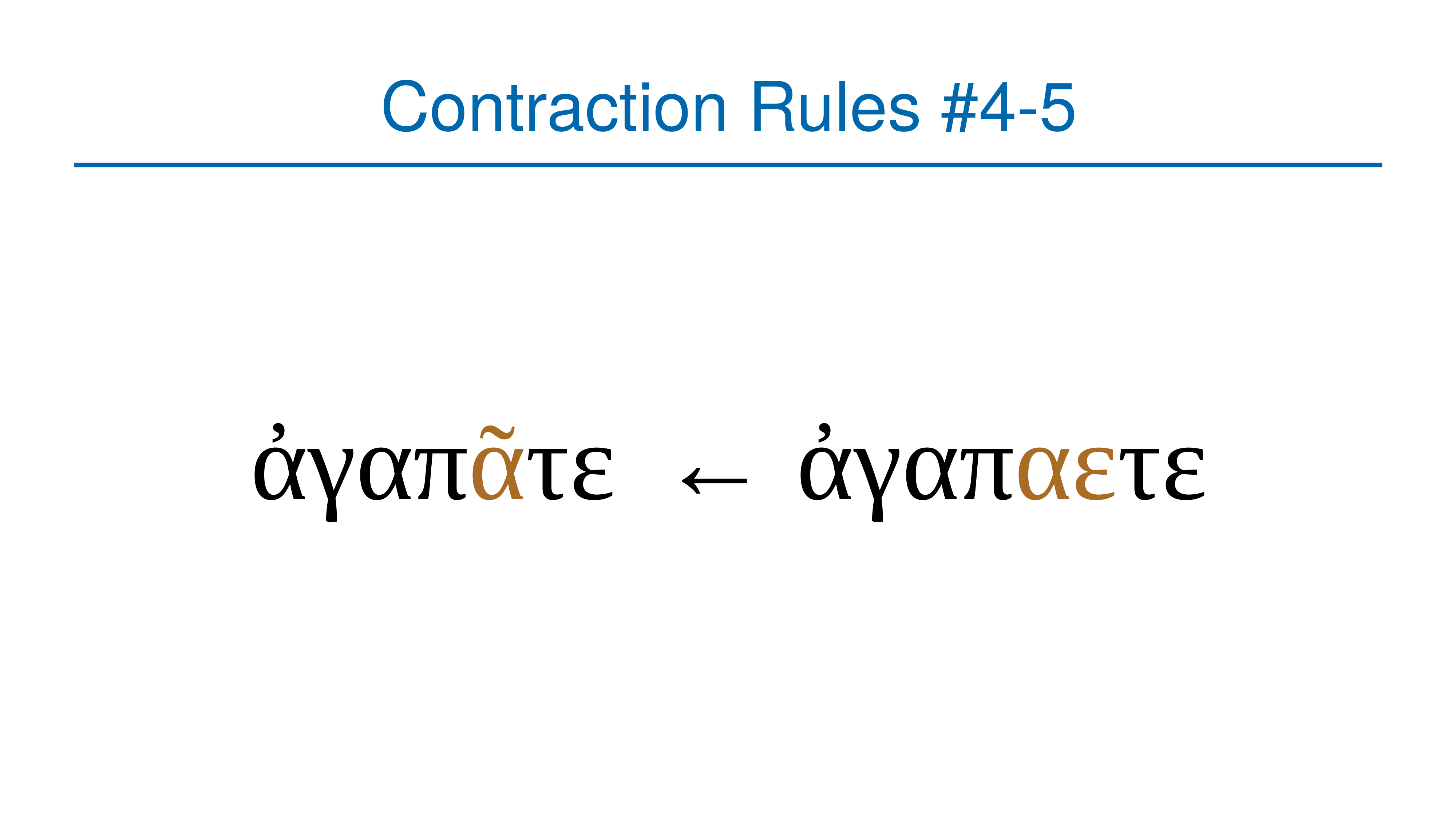

# Contraction Rules #4-5
ἀγαπᾶτε	 ←	ἀγαπαετε